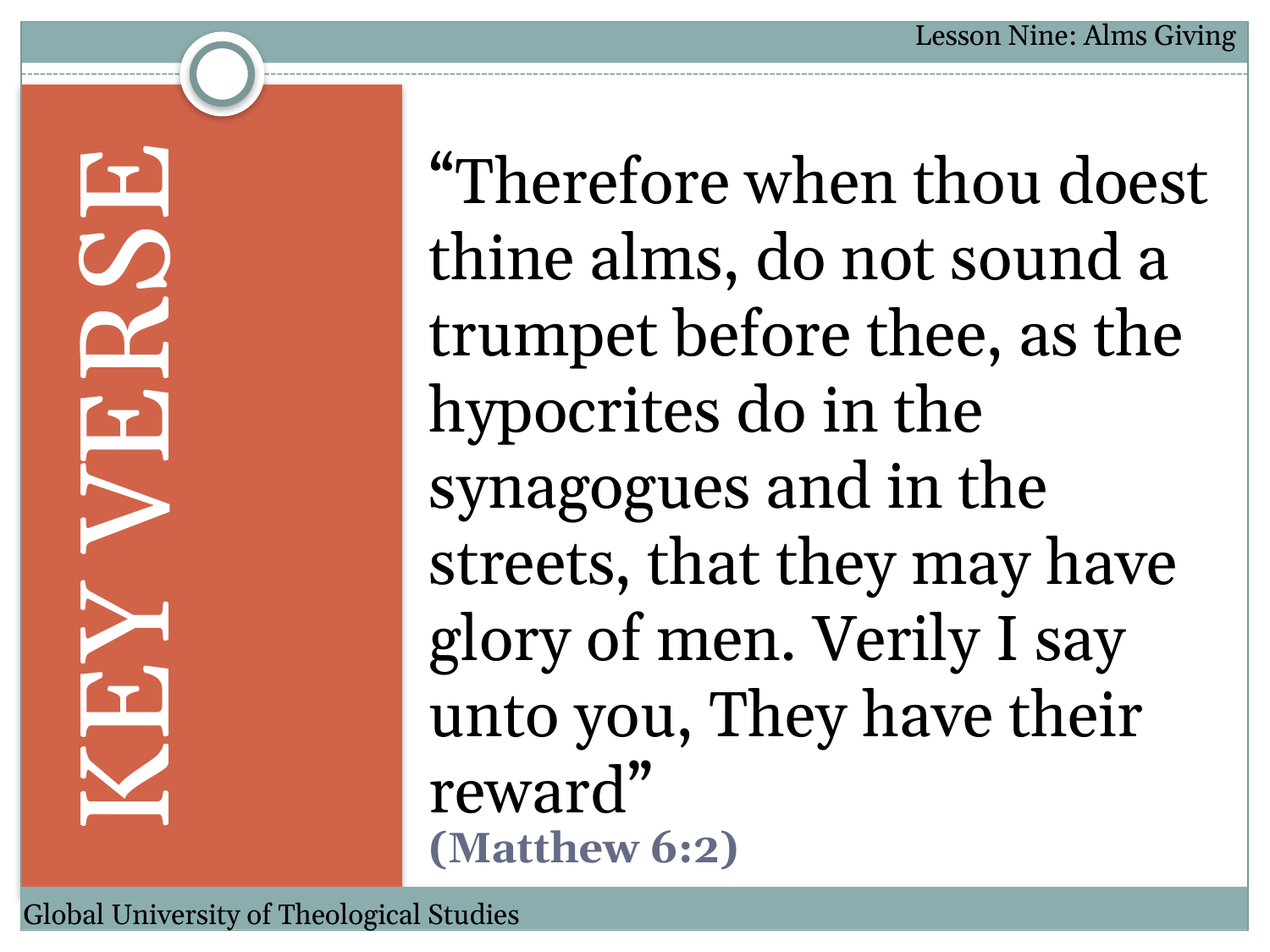

Lesson Nine: Alms Giving
Key verse
“Therefore when thou doest thine alms, do not sound a trumpet before thee, as the hypocrites do in the synagogues and in the streets, that they may have glory of men. Verily I say unto you, They have their reward”
(Matthew 6:2)
Global University of Theological Studies